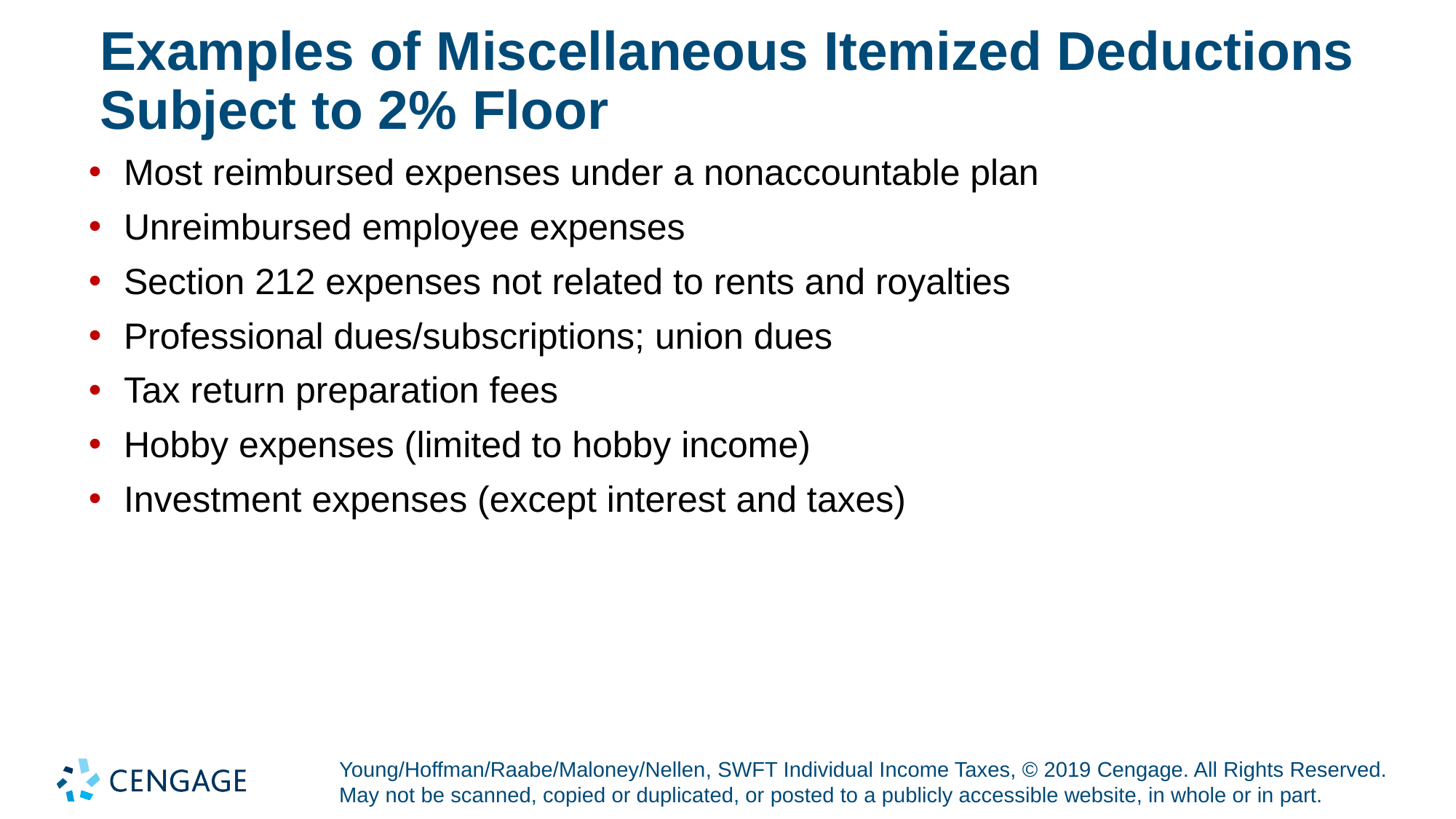

# Examples of Miscellaneous Itemized Deductions Subject to 2% Floor
Most reimbursed expenses under a nonaccountable plan
Unreimbursed employee expenses
Section 212 expenses not related to rents and royalties
Professional dues/subscriptions; union dues
Tax return preparation fees
Hobby expenses (limited to hobby income)
Investment expenses (except interest and taxes)